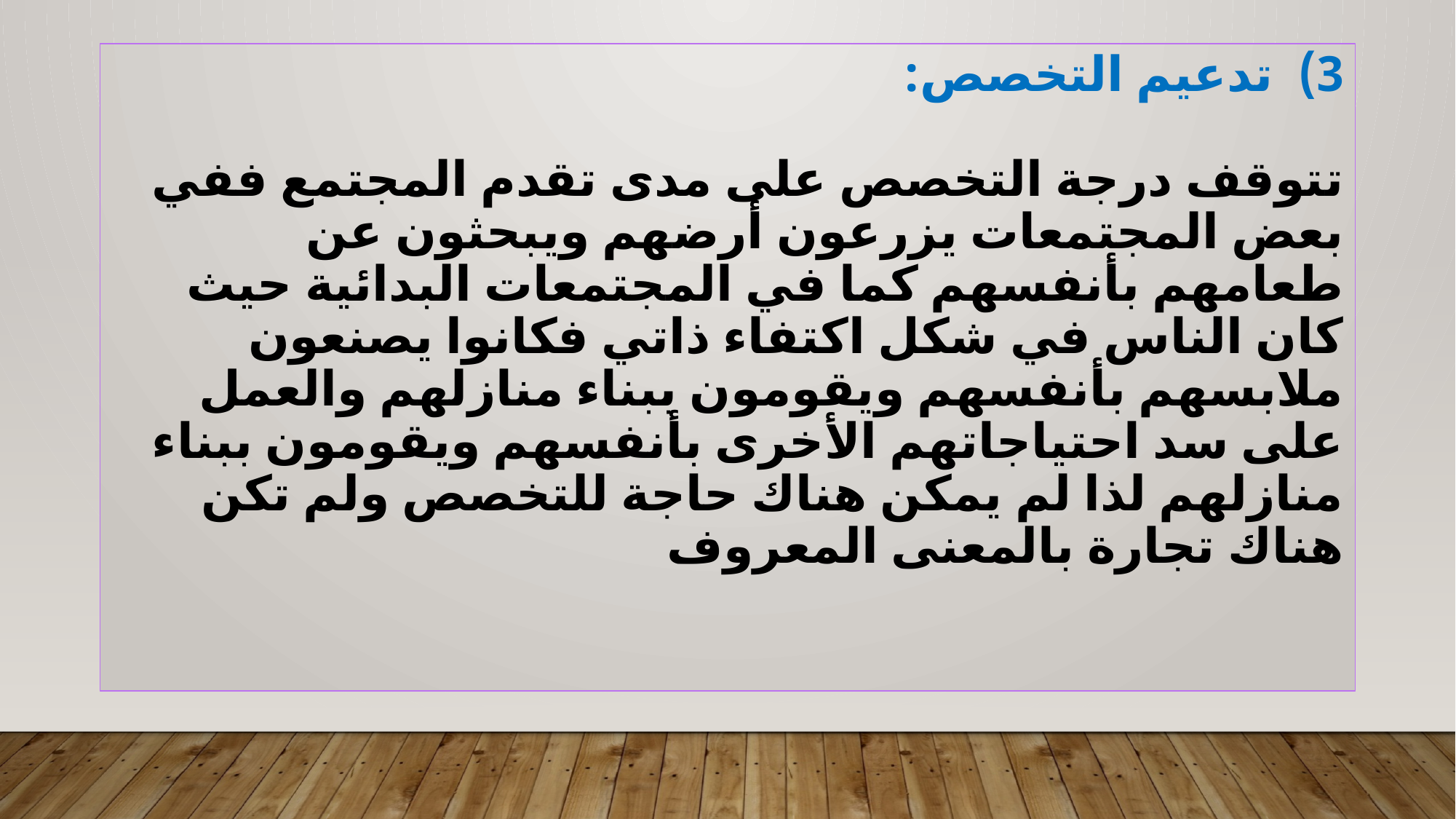

# 3)  تدعيم التخصص: تتوقف درجة التخصص على مدى تقدم المجتمع ففي بعض المجتمعات يزرعون أرضهم ويبحثون عن طعامهم بأنفسهم كما في المجتمعات البدائية حيث كان الناس في شكل اكتفاء ذاتي فكانوا يصنعون ملابسهم بأنفسهم ويقومون ببناء منازلهم والعمل على سد احتياجاتهم الأخرى بأنفسهم ويقومون ببناء منازلهم لذا لم يمكن هناك حاجة للتخصص ولم تكن هناك تجارة بالمعنى المعروف